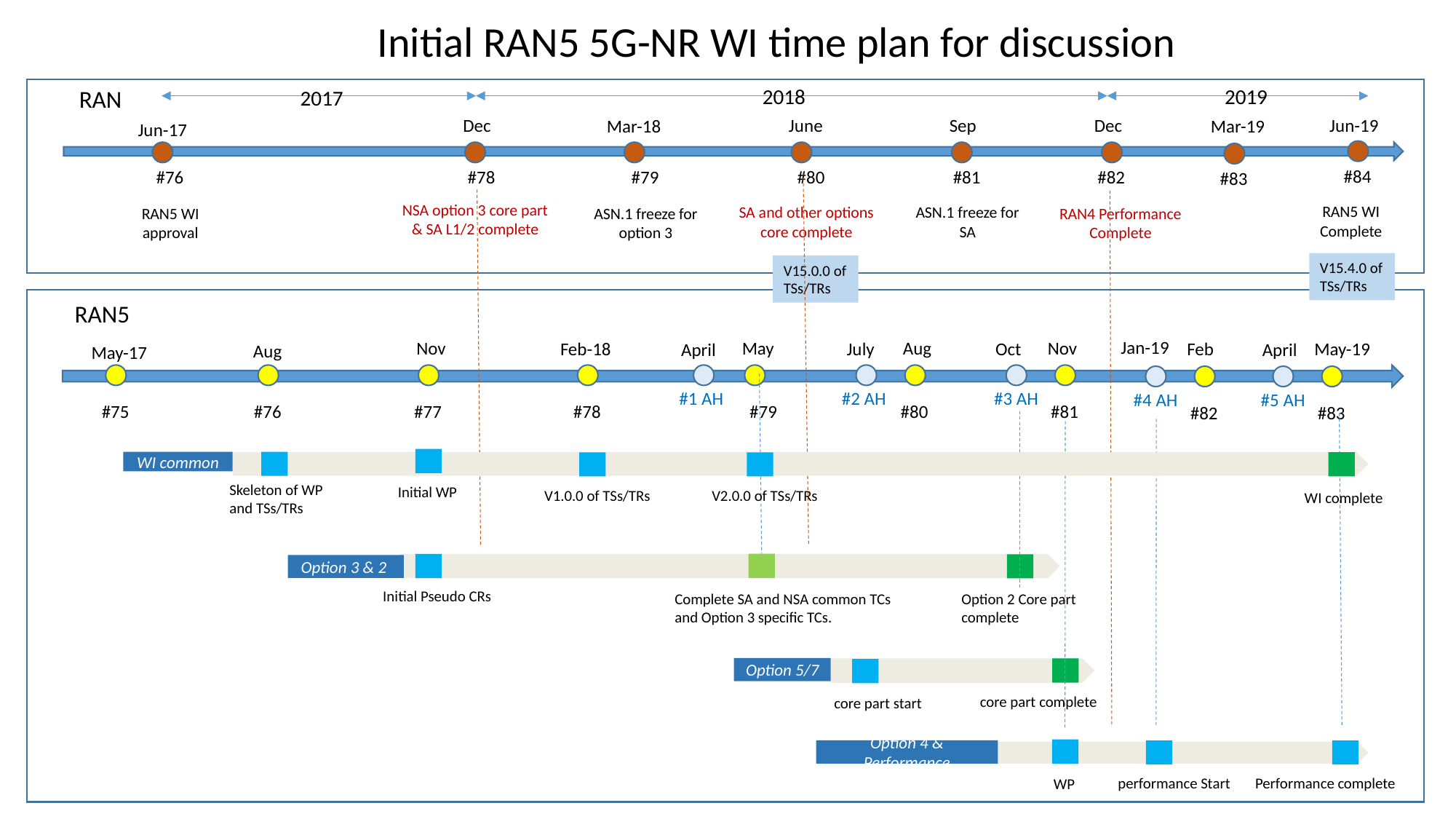

Initial RAN5 5G-NR WI time plan for discussion
2019
2018
RAN
2017

Jun-19
Dec
Sep
Dec
June
Mar-18
Mar-19
Jun-17

#84
#81
#82
#78
#79
#80
#76
#83
NSA option 3 core part & SA L1/2 complete
RAN5 WI Complete
ASN.1 freeze for SA
SA and other options core complete
RAN4 Performance Complete
RAN5 WI approval
ASN.1 freeze for option 3
V15.4.0 of TSs/TRs
V15.0.0 of TSs/TRs

RAN5
Jan-19
Aug
Nov
Nov
May
Feb-18
July
Oct
Feb
May-19
April
April
Aug
May-17

#3 AH
#2 AH
#1 AH
#4 AH
#5 AH
#81
#78
#79
#80
#77
#75
#76
#82
#83

WI common

Skeleton of WP and TSs/TRs
Initial WP
V1.0.0 of TSs/TRs
V2.0.0 of TSs/TRs
WI complete

Option 3 & 2
Initial Pseudo CRs
Complete SA and NSA common TCs and Option 3 specific TCs.
Option 2 Core part complete
Option 5/7

core part complete
core part start

Option 4 & Performance

performance Start
Performance complete
WP